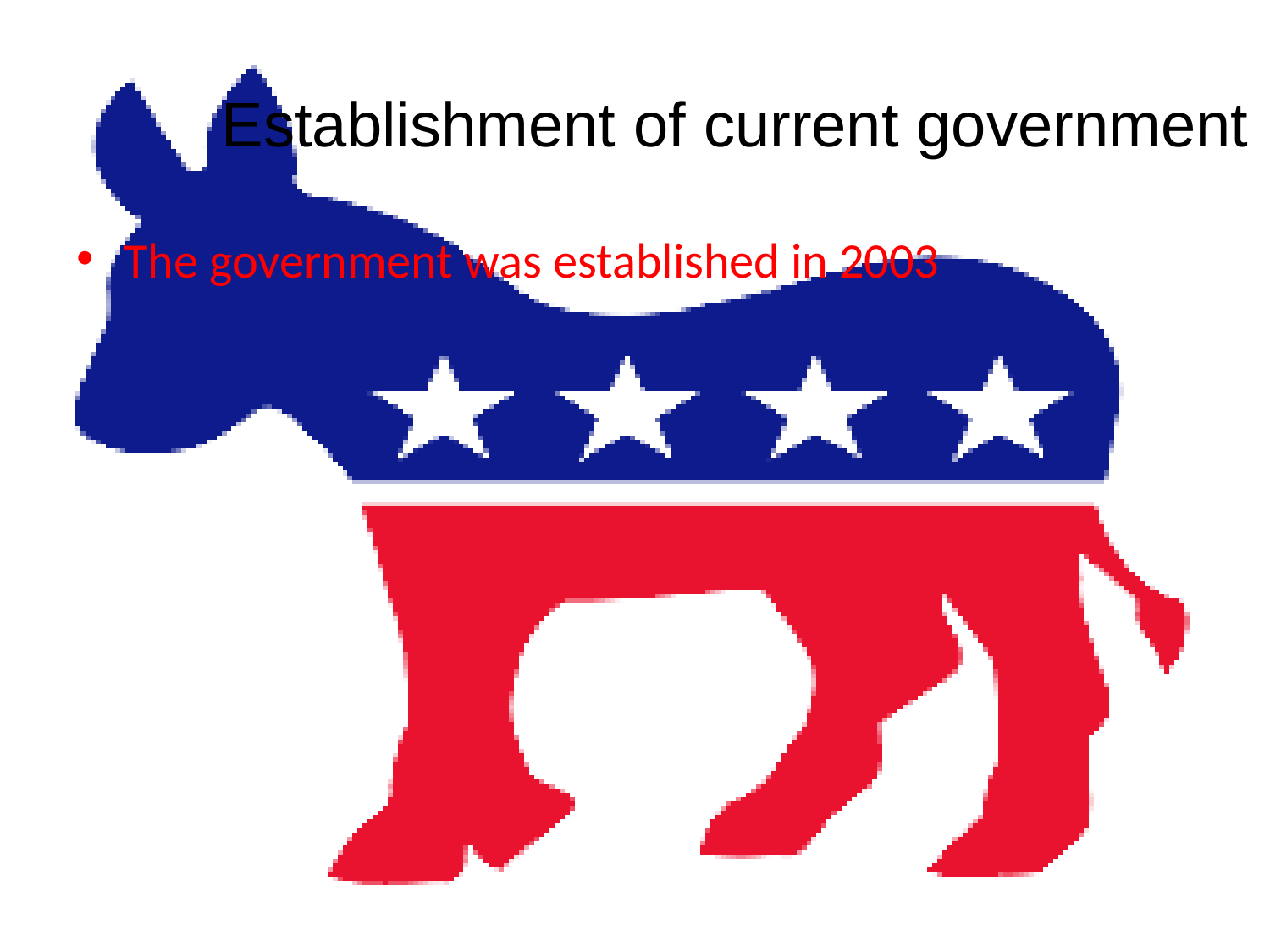

# Establishment of current government
The government was established in 2003